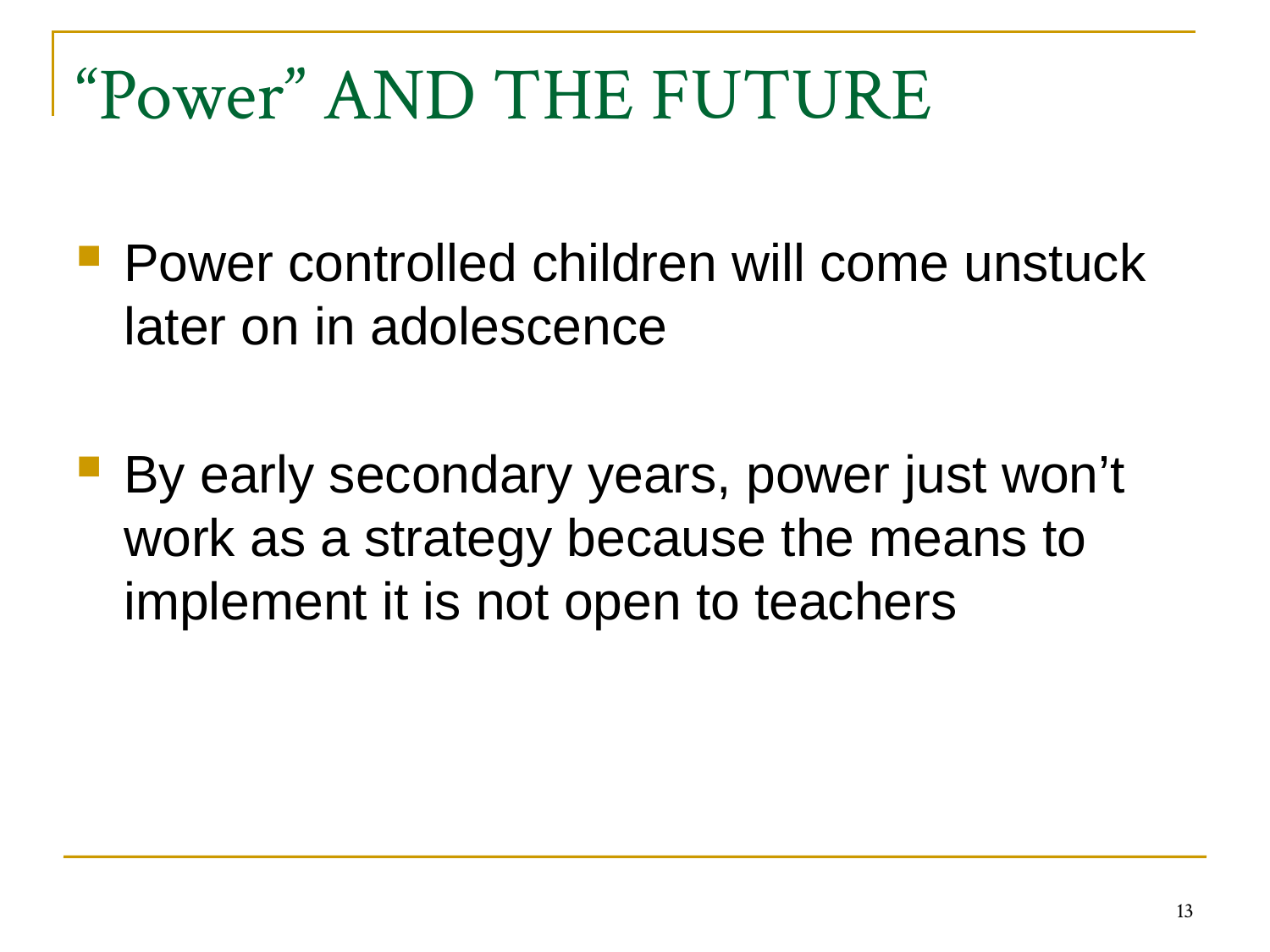

# “Power” AND THE FUTURE
Power controlled children will come unstuck later on in adolescence

By early secondary years, power just won’t work as a strategy because the means to implement it is not open to teachers

13